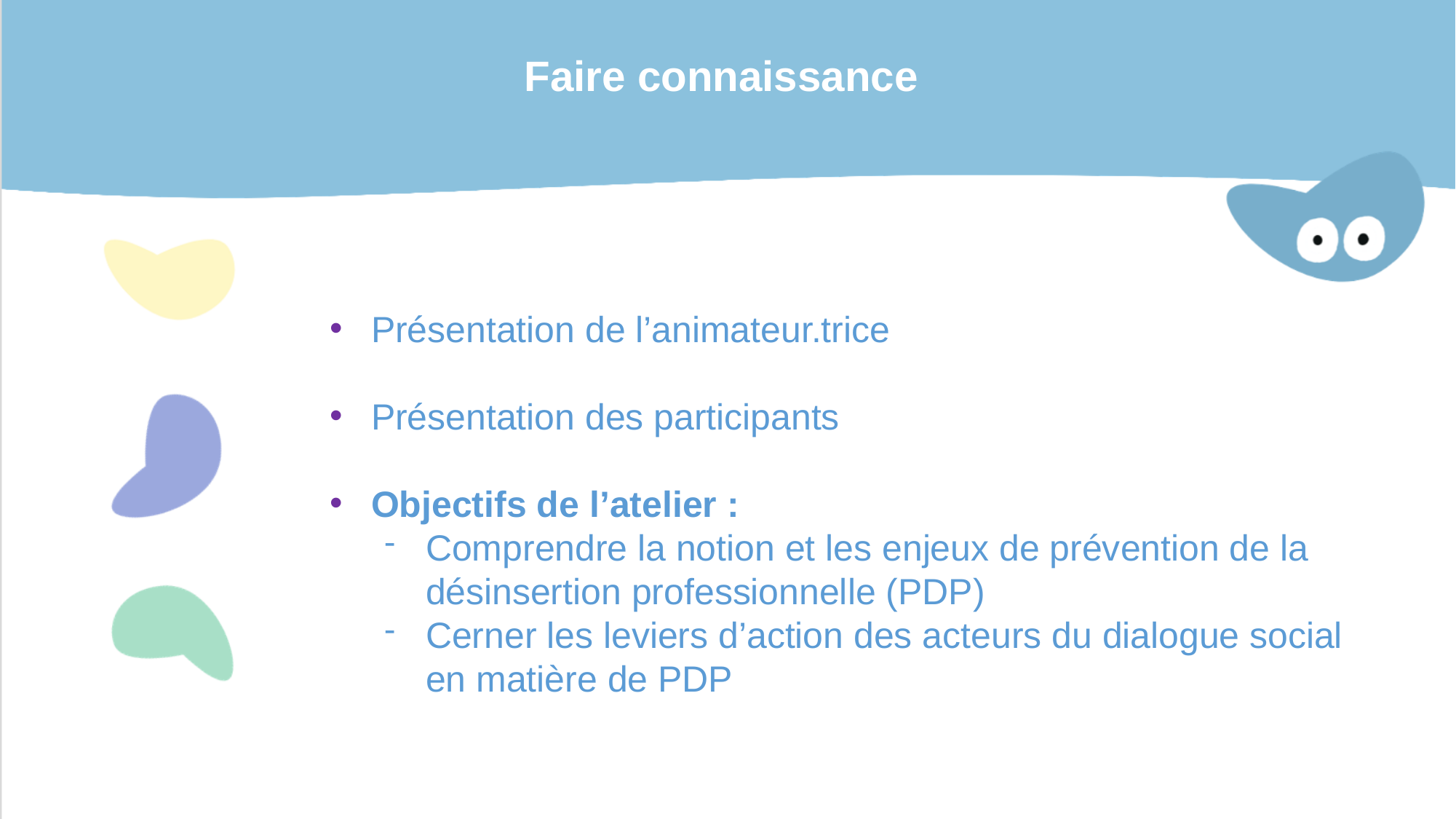

Faire connaissance
Présentation de l’animateur.trice

Présentation des participants

Objectifs de l’atelier :
Comprendre la notion et les enjeux de prévention de la désinsertion professionnelle (PDP)
Cerner les leviers d’action des acteurs du dialogue social en matière de PDP